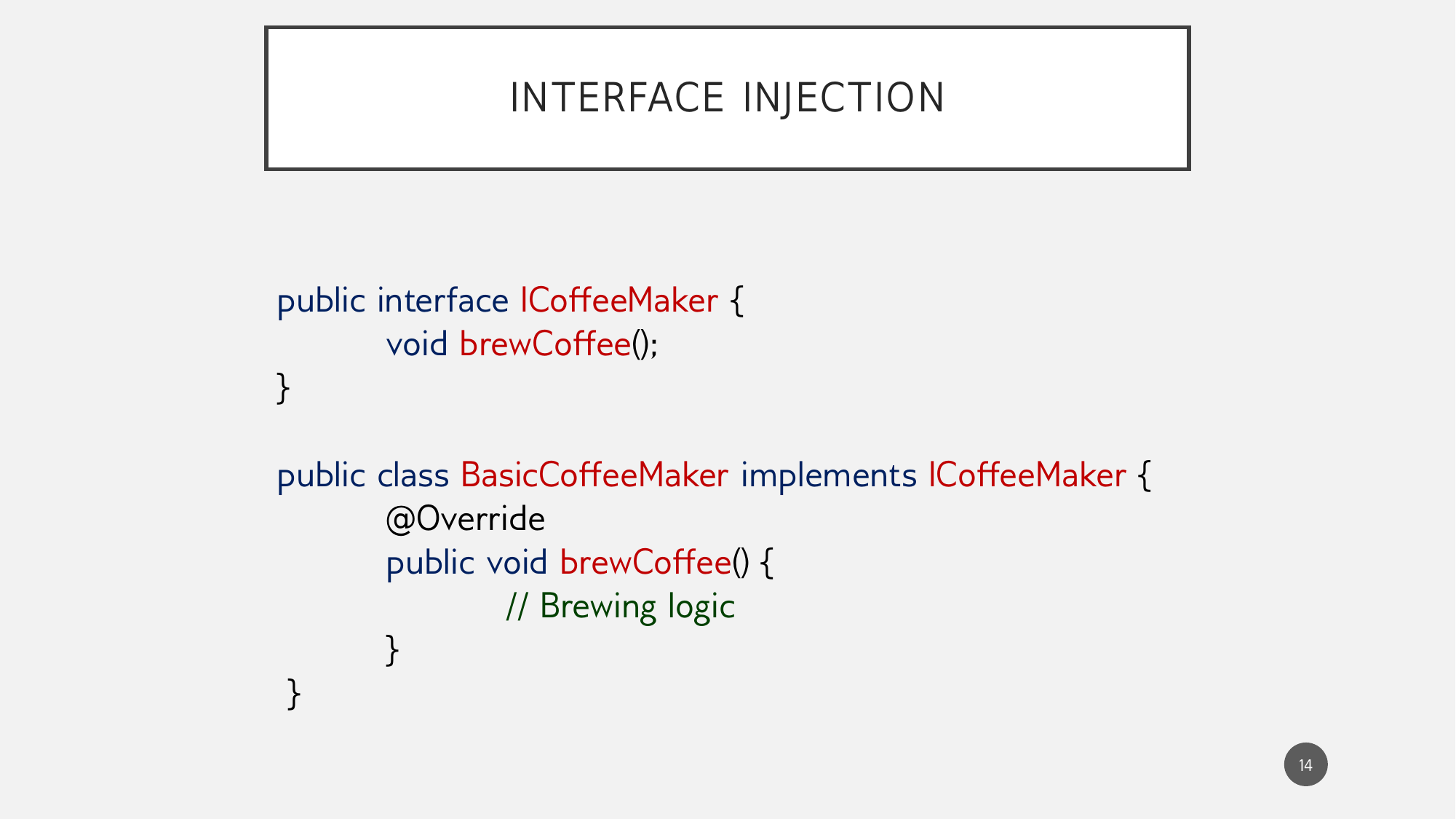

# Interface Injection
public interface ICoffeeMaker {
	void brewCoffee();
}

public class BasicCoffeeMaker implements ICoffeeMaker {
	@Override
	public void brewCoffee() {
		 // Brewing logic
	}
 }
14